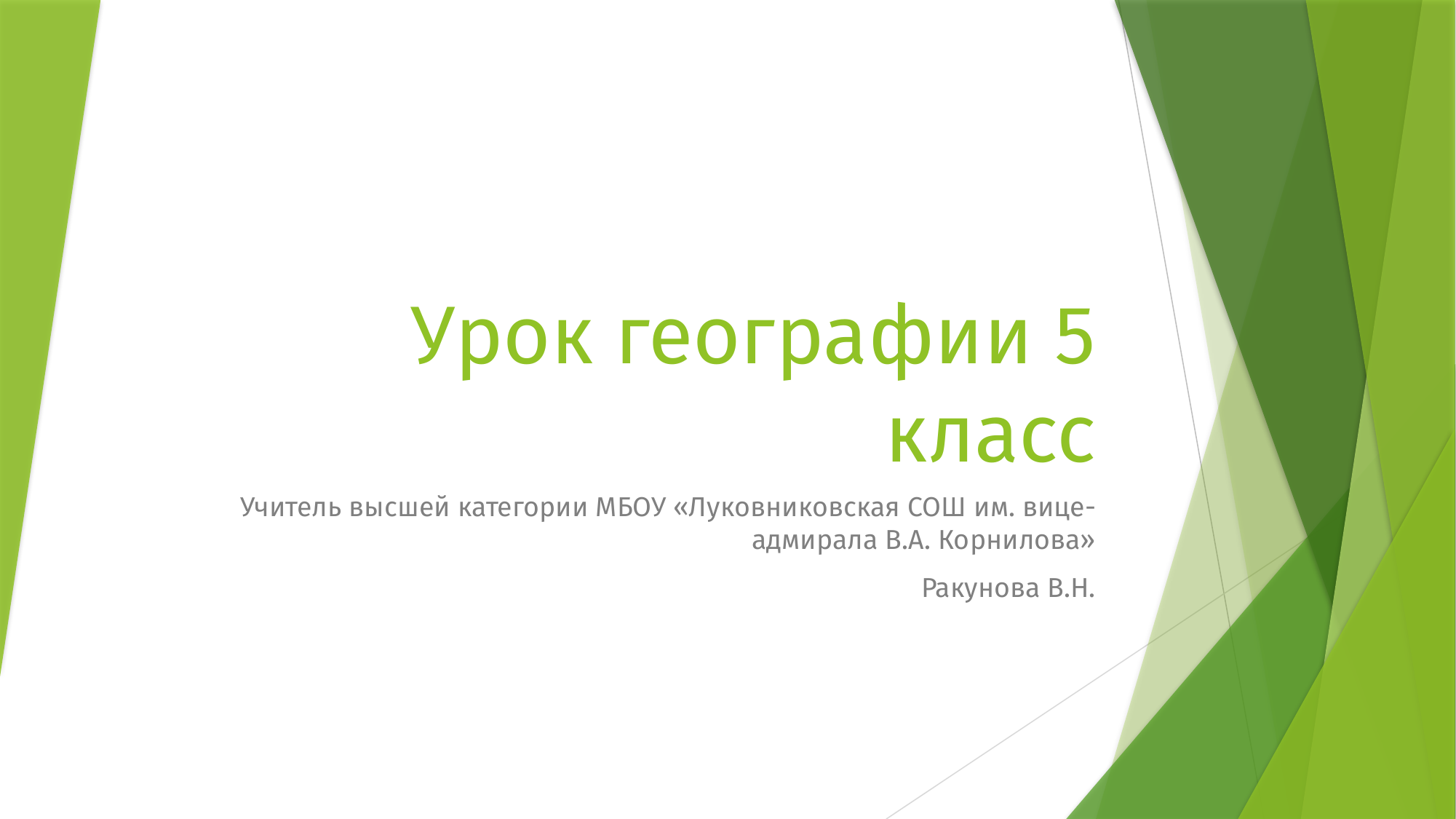

# Урок географии 5 класс
Учитель высшей категории МБОУ «Луковниковская СОШ им. вице-адмирала В.А. Корнилова»
Ракунова В.Н.